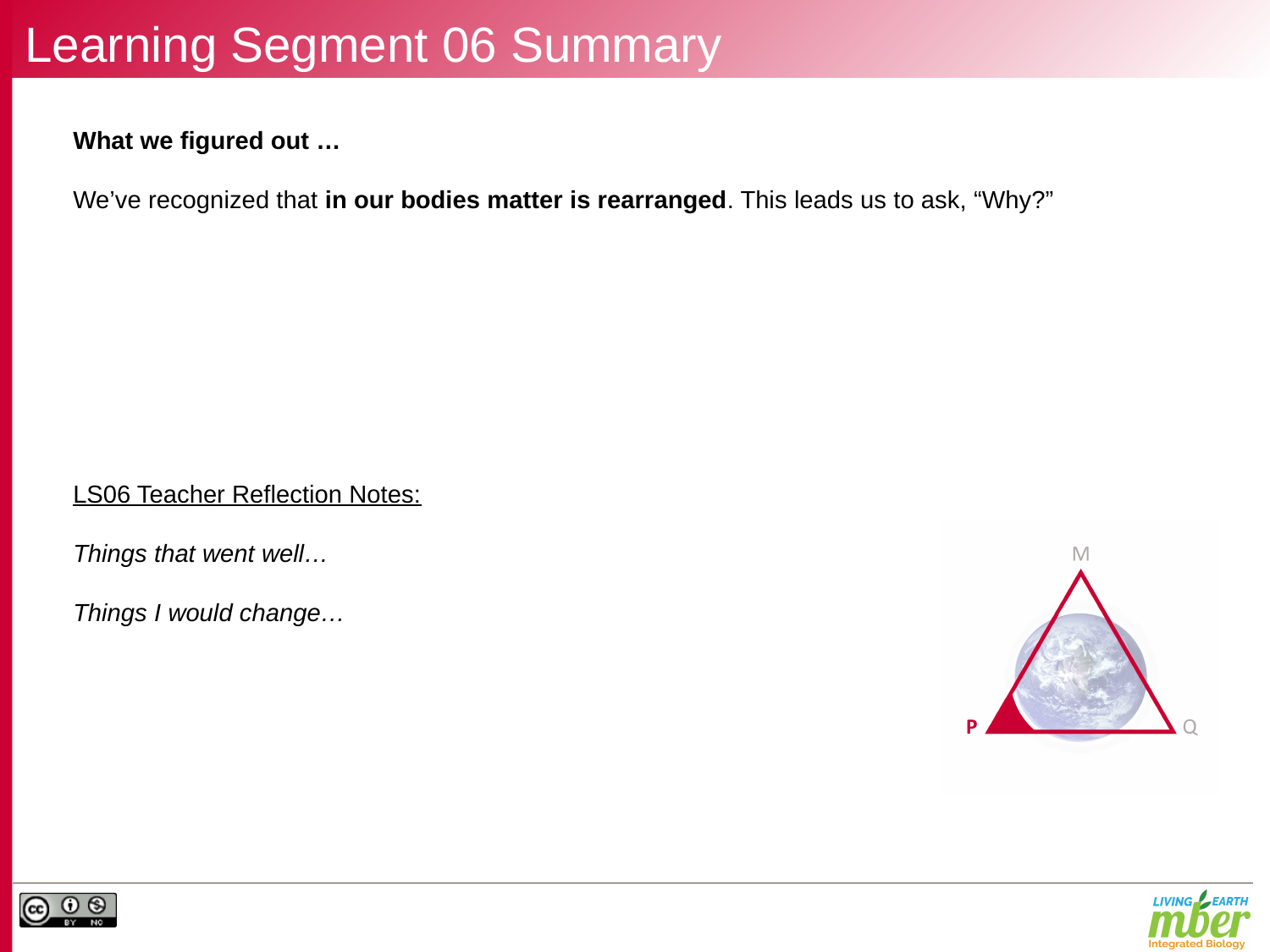

# Learning Segment 06 Summary
What we figured out …

We’ve recognized that in our bodies matter is rearranged. This leads us to ask, “Why?”

LS06 Teacher Reflection Notes:

Things that went well…

Things I would change…